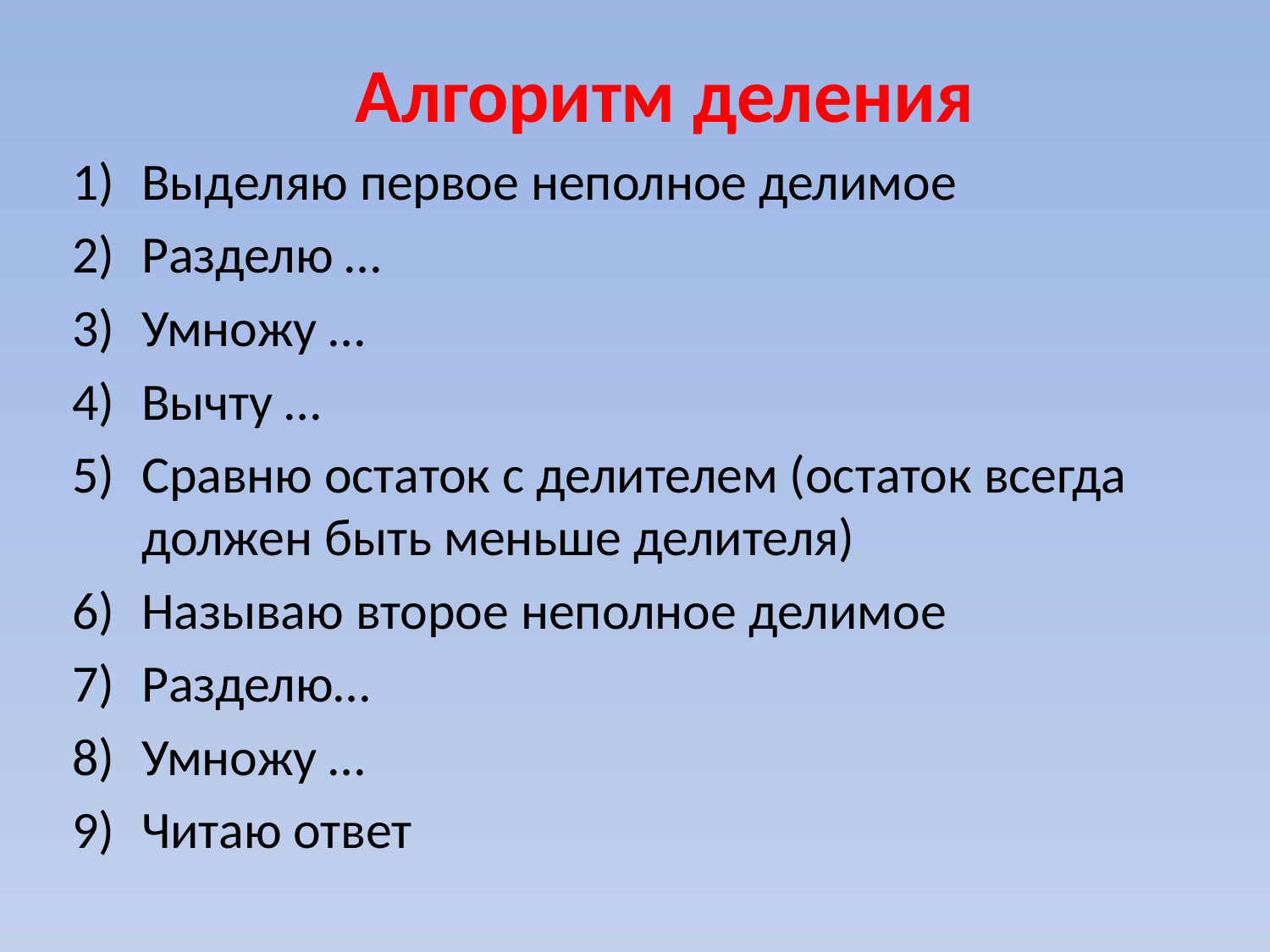

Алгоритм деления
Выделяю первое неполное делимое
Разделю …
Умножу …
Вычту …
Сравню остаток с делителем (остаток всегда должен быть меньше делителя)
Называю второе неполное делимое
Разделю…
Умножу …
Читаю ответ